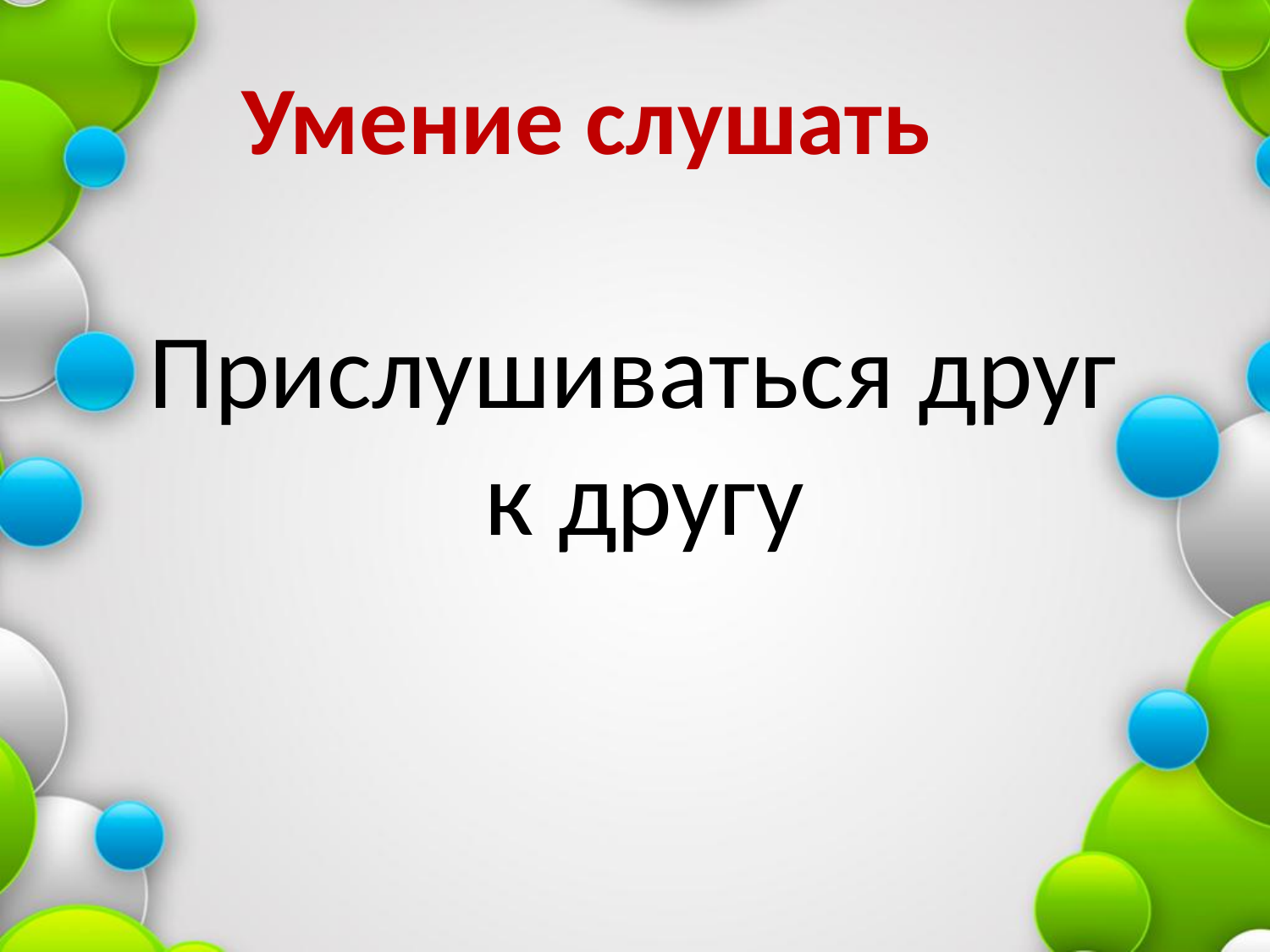

# Умение слушать
Прислушиваться друг к другу